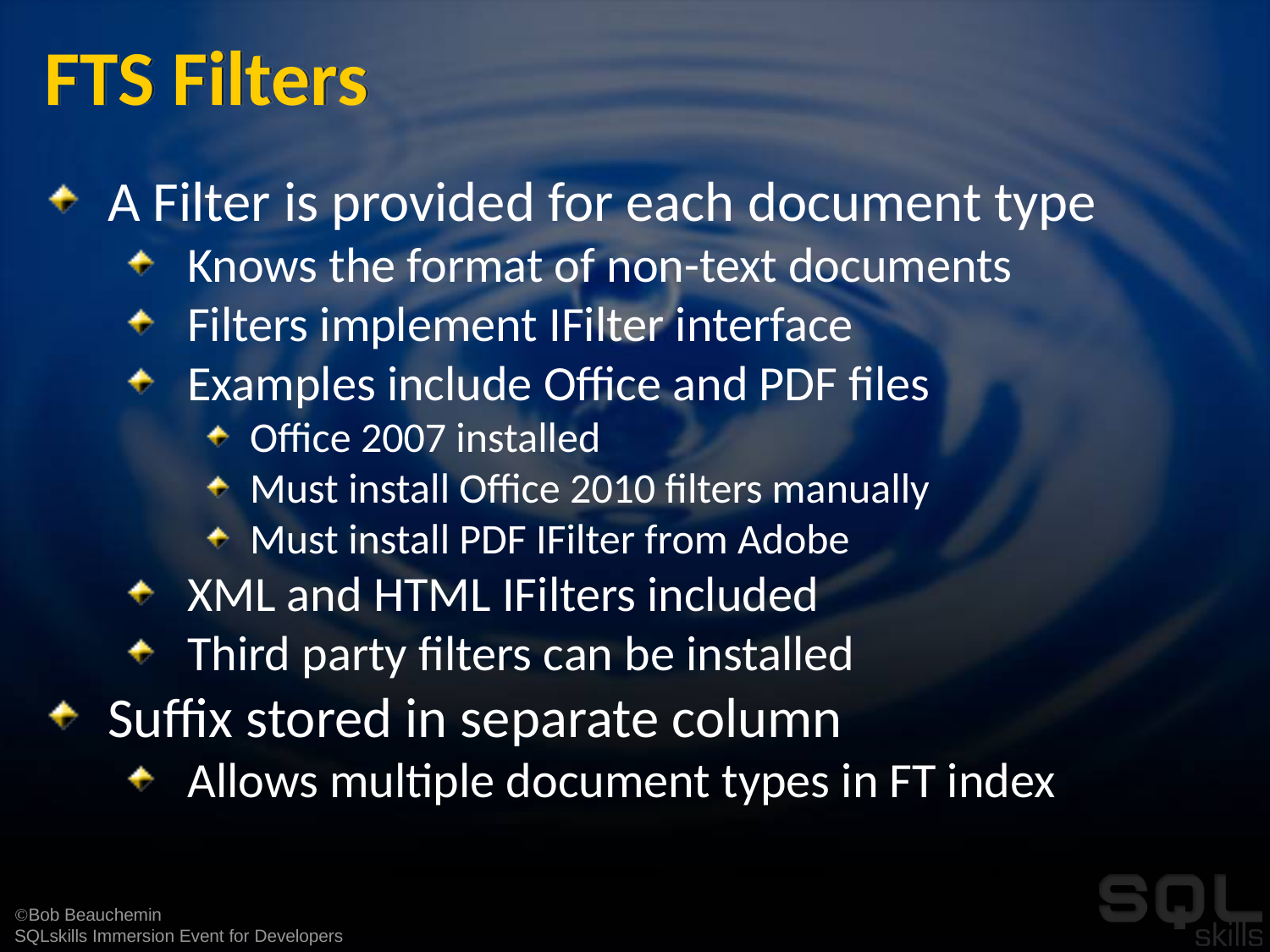

# FTS Filters
A Filter is provided for each document type
Knows the format of non-text documents
Filters implement IFilter interface
Examples include Office and PDF files
Office 2007 installed
Must install Office 2010 filters manually
Must install PDF IFilter from Adobe
XML and HTML IFilters included
Third party filters can be installed
Suffix stored in separate column
Allows multiple document types in FT index